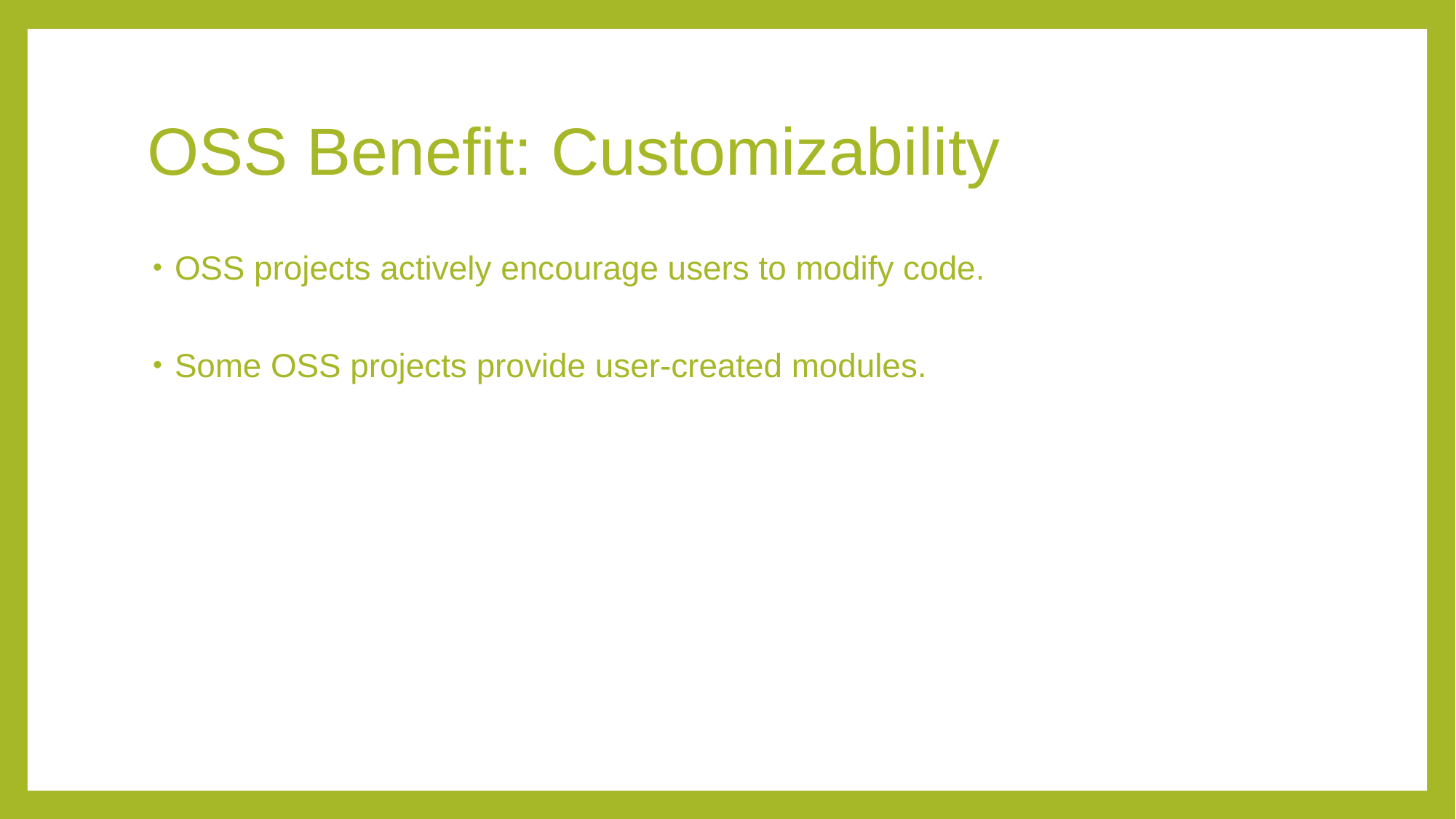

# OSS Benefit: Customizability
OSS projects actively encourage users to modify code.
Some OSS projects provide user-created modules.